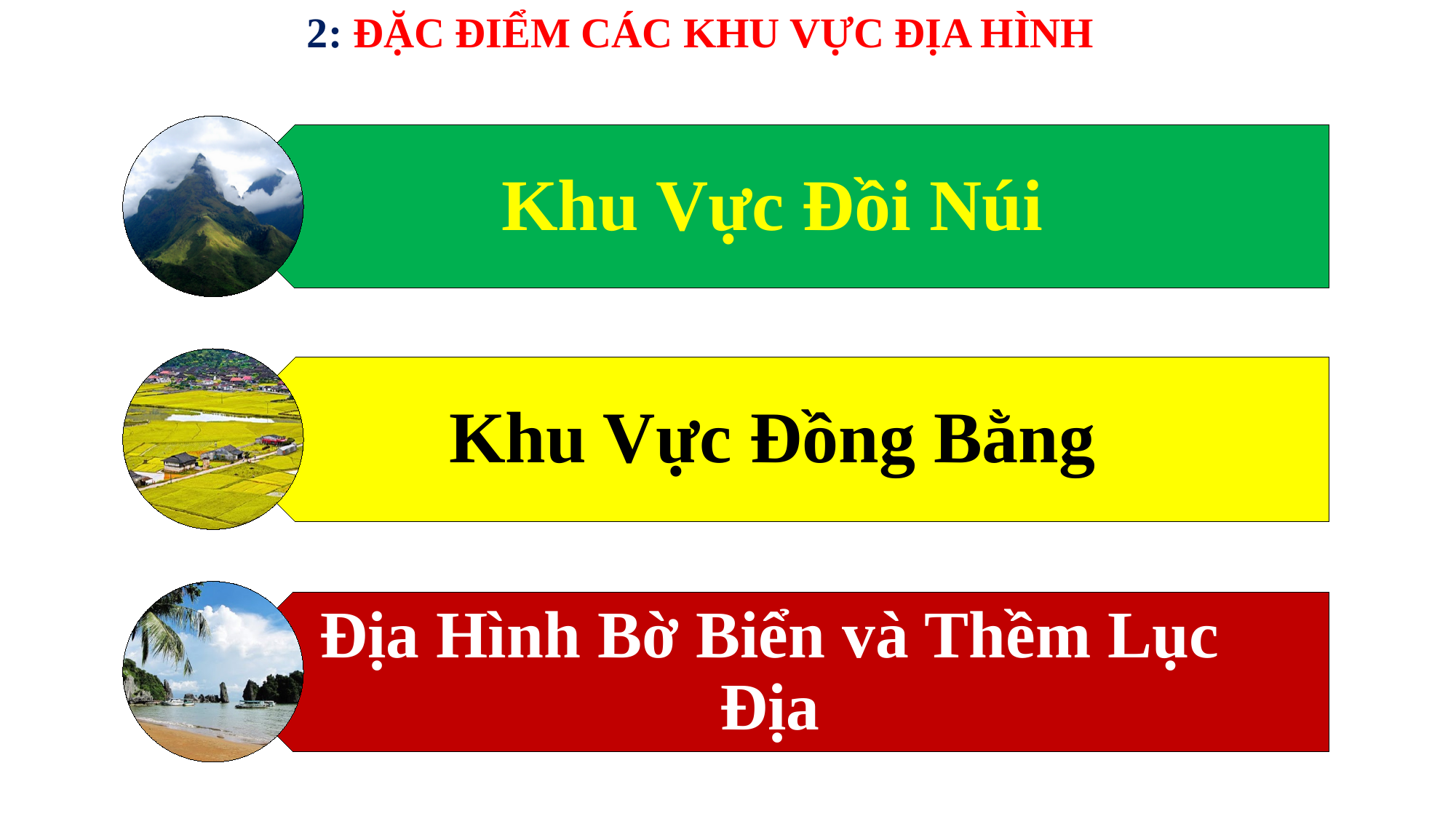

2: ĐẶC ĐIỂM CÁC KHU VỰC ĐỊA HÌNH
Khu Vực Đồi Núi
Khu Vực Đồng Bằng
Địa Hình Bờ Biển và Thềm Lục Địa